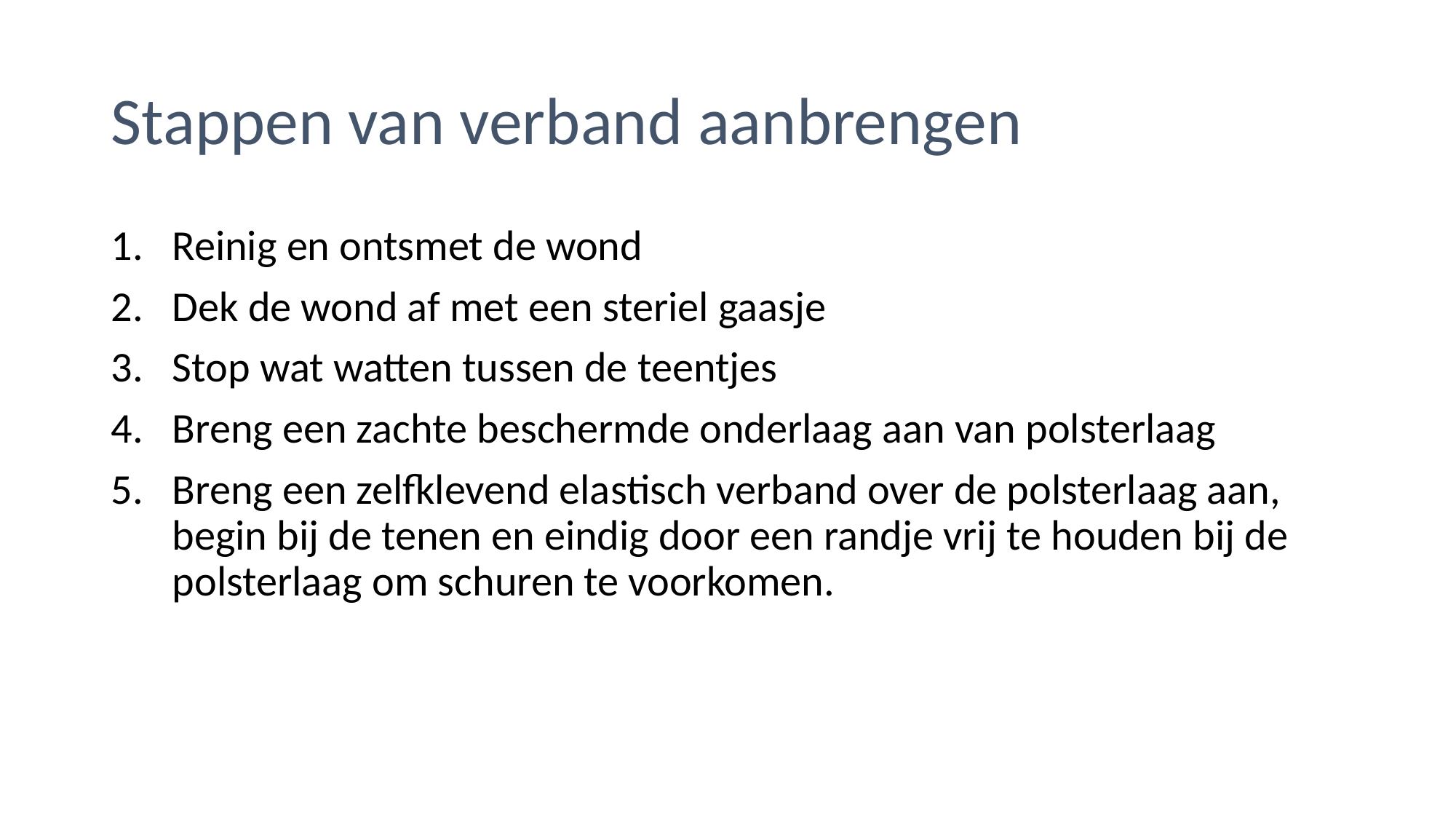

# Stappen van verband aanbrengen
Reinig en ontsmet de wond
Dek de wond af met een steriel gaasje
Stop wat watten tussen de teentjes
Breng een zachte beschermde onderlaag aan van polsterlaag
Breng een zelfklevend elastisch verband over de polsterlaag aan, begin bij de tenen en eindig door een randje vrij te houden bij de polsterlaag om schuren te voorkomen.